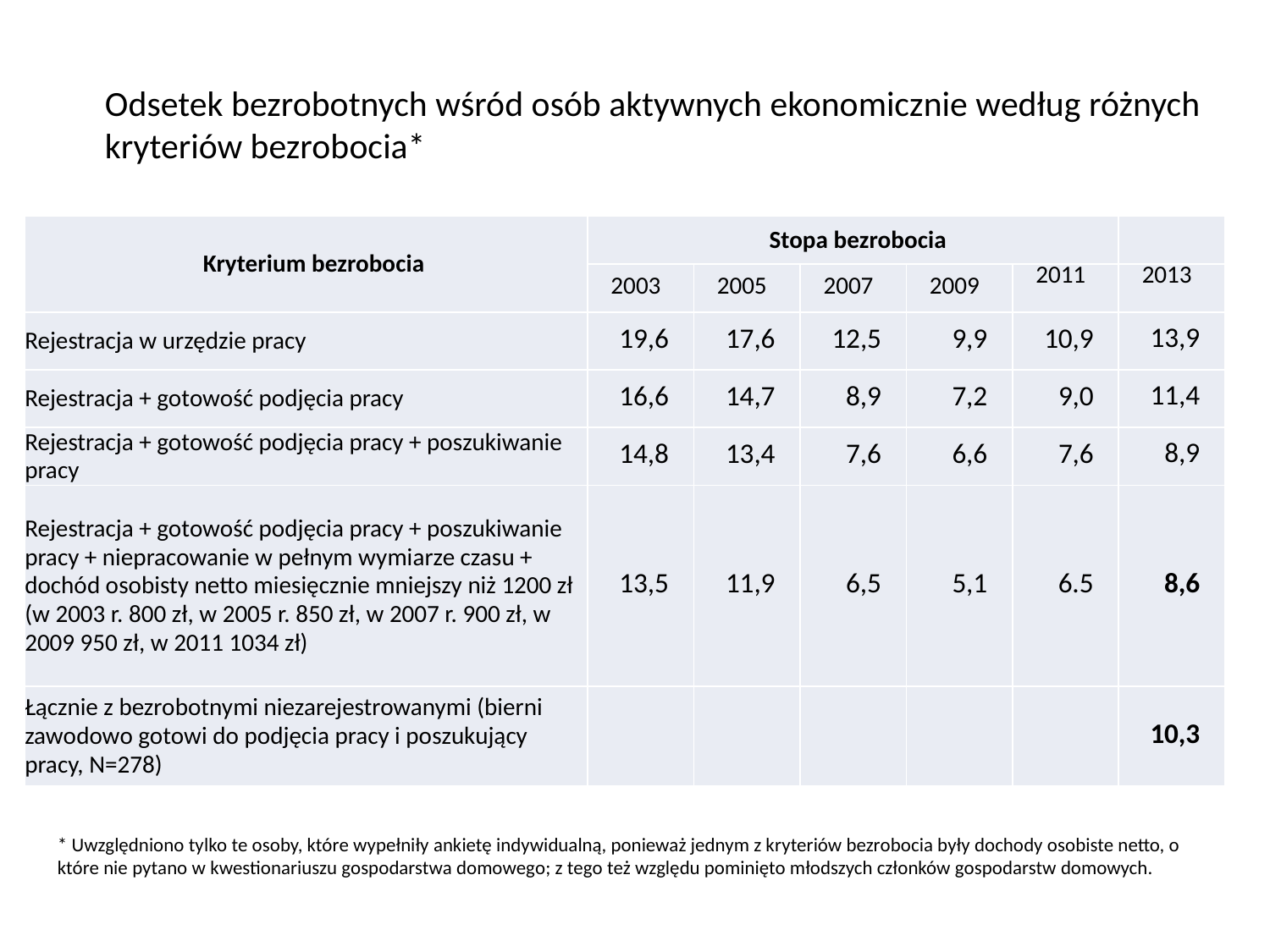

Odsetek bezrobotnych wśród osób aktywnych ekonomicznie według różnych kryteriów bezrobocia*

| Kryterium bezrobocia | Stopa bezrobocia |  |  |  |  |  |
| --- | --- | --- | --- | --- | --- | --- |
|  | 2003 | 2005 | 2007 | 2009 | 2011 | 2013 |
| Rejestracja w urzędzie pracy | 19,6 | 17,6 | 12,5 | 9,9 | 10,9 | 13,9 |
| Rejestracja + gotowość podjęcia pracy | 16,6 | 14,7 | 8,9 | 7,2 | 9,0 | 11,4 |
| Rejestracja + gotowość podjęcia pracy + poszukiwanie pracy | 14,8 | 13,4 | 7,6 | 6,6 | 7,6 | 8,9 |
| Rejestracja + gotowość podjęcia pracy + poszukiwanie pracy + niepracowanie w pełnym wymiarze czasu + dochód osobisty netto miesięcznie mniejszy niż 1200 zł (w 2003 r. 800 zł, w 2005 r. 850 zł, w 2007 r. 900 zł, w 2009 950 zł, w 2011 1034 zł) | 13,5 | 11,9 | 6,5 | 5,1 | 6.5 | 8,6 |
| Łącznie z bezrobotnymi niezarejestrowanymi (bierni zawodowo gotowi do podjęcia pracy i poszukujący pracy, N=278) |  |  |  |  |  | 10,3 |
* Uwzględniono tylko te osoby, które wypełniły ankietę indywidualną, ponieważ jednym z kryteriów bezrobocia były dochody osobiste netto, o które nie pytano w kwestionariuszu gospodarstwa domowego; z tego też względu pominięto młodszych członków gospodarstw domowych.